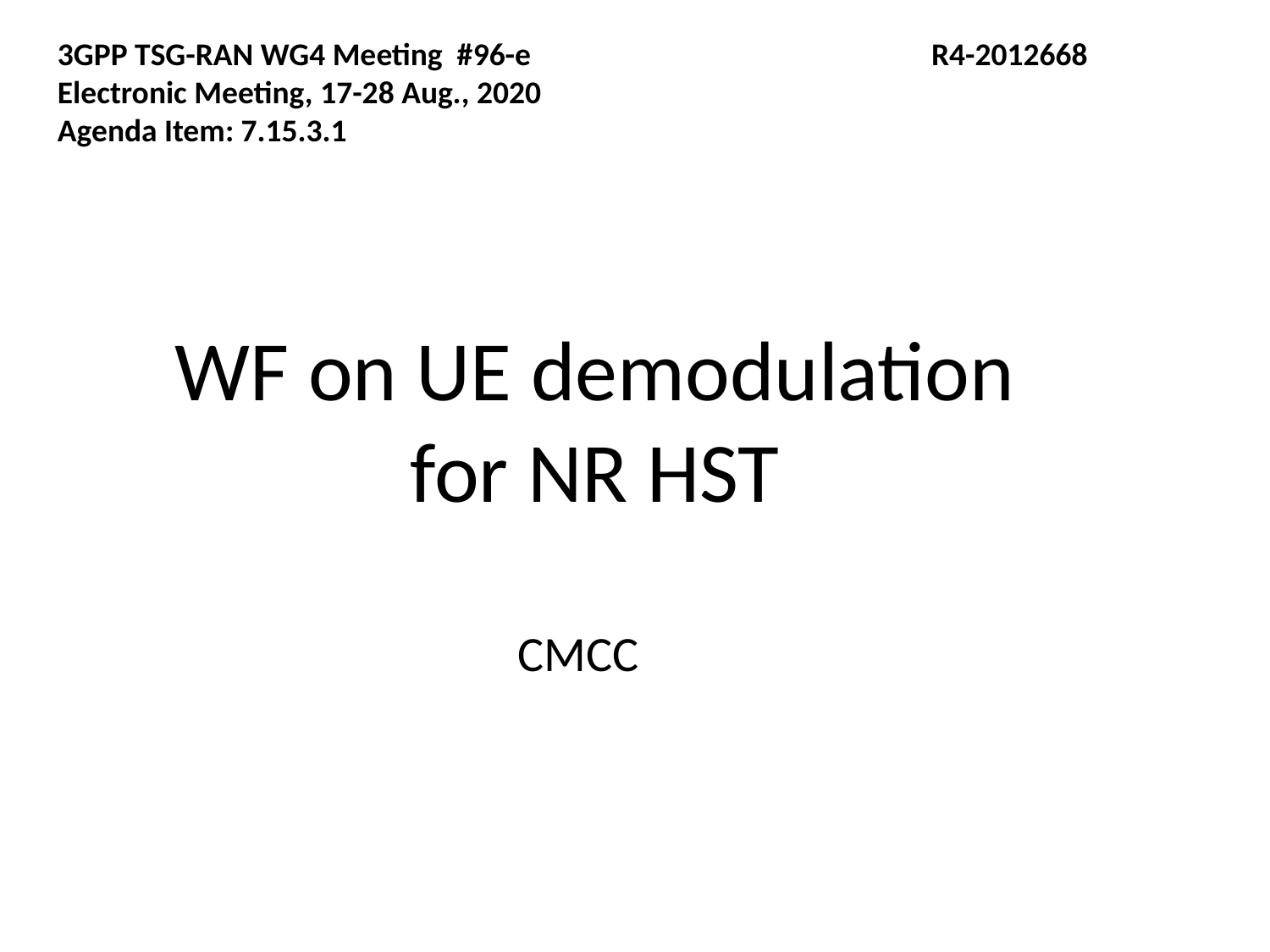

3GPP TSG-RAN WG4 Meeting  #96-e	                                                   R4-2012668
Electronic Meeting, 17-28 Aug., 2020
Agenda Item: 7.15.3.1
WF on UE demodulation for NR HST
CMCC